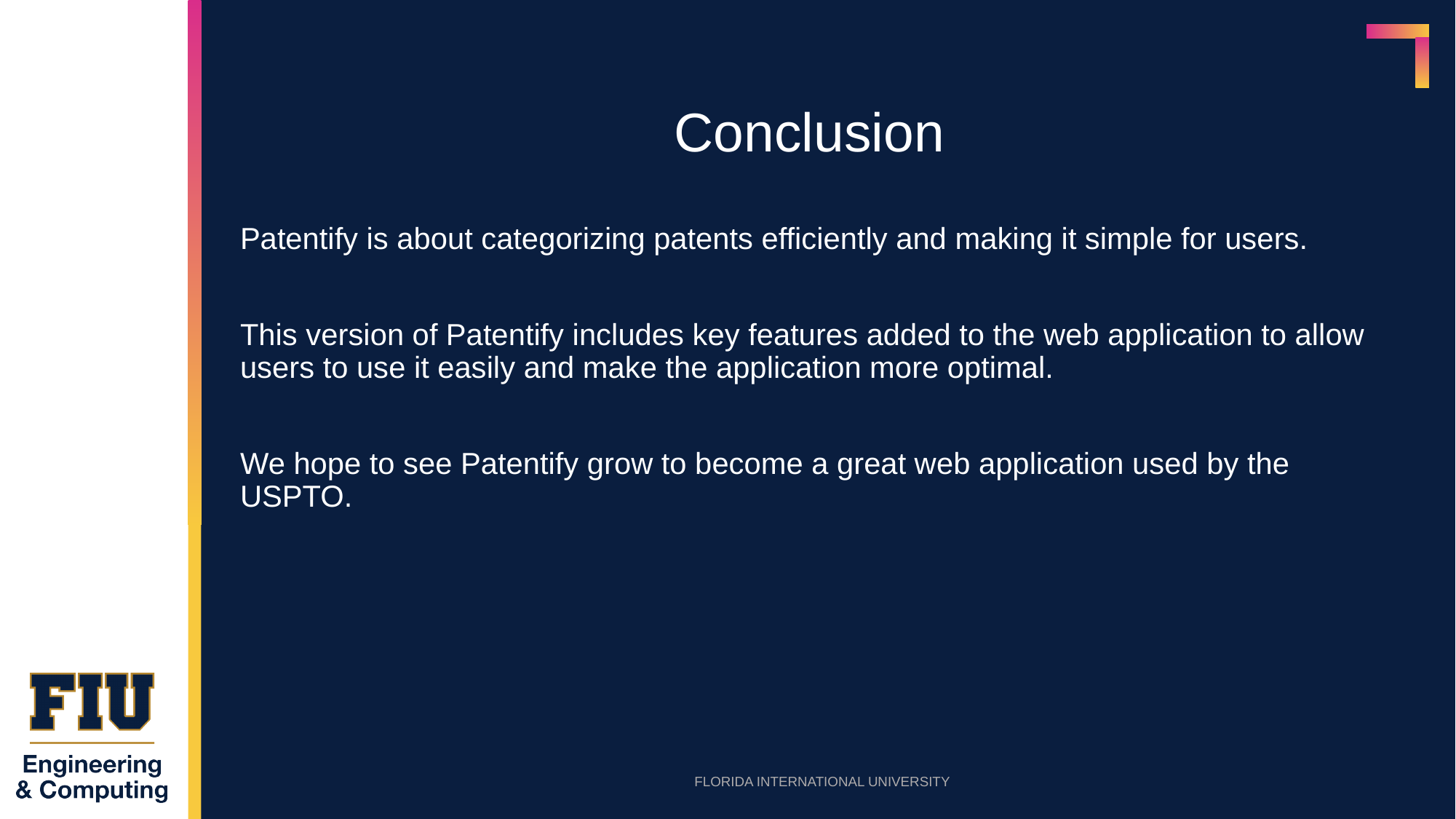

# Conclusion
Patentify is about categorizing patents efficiently and making it simple for users.

This version of Patentify includes key features added to the web application to allow users to use it easily and make the application more optimal.

We hope to see Patentify grow to become a great web application used by the USPTO.